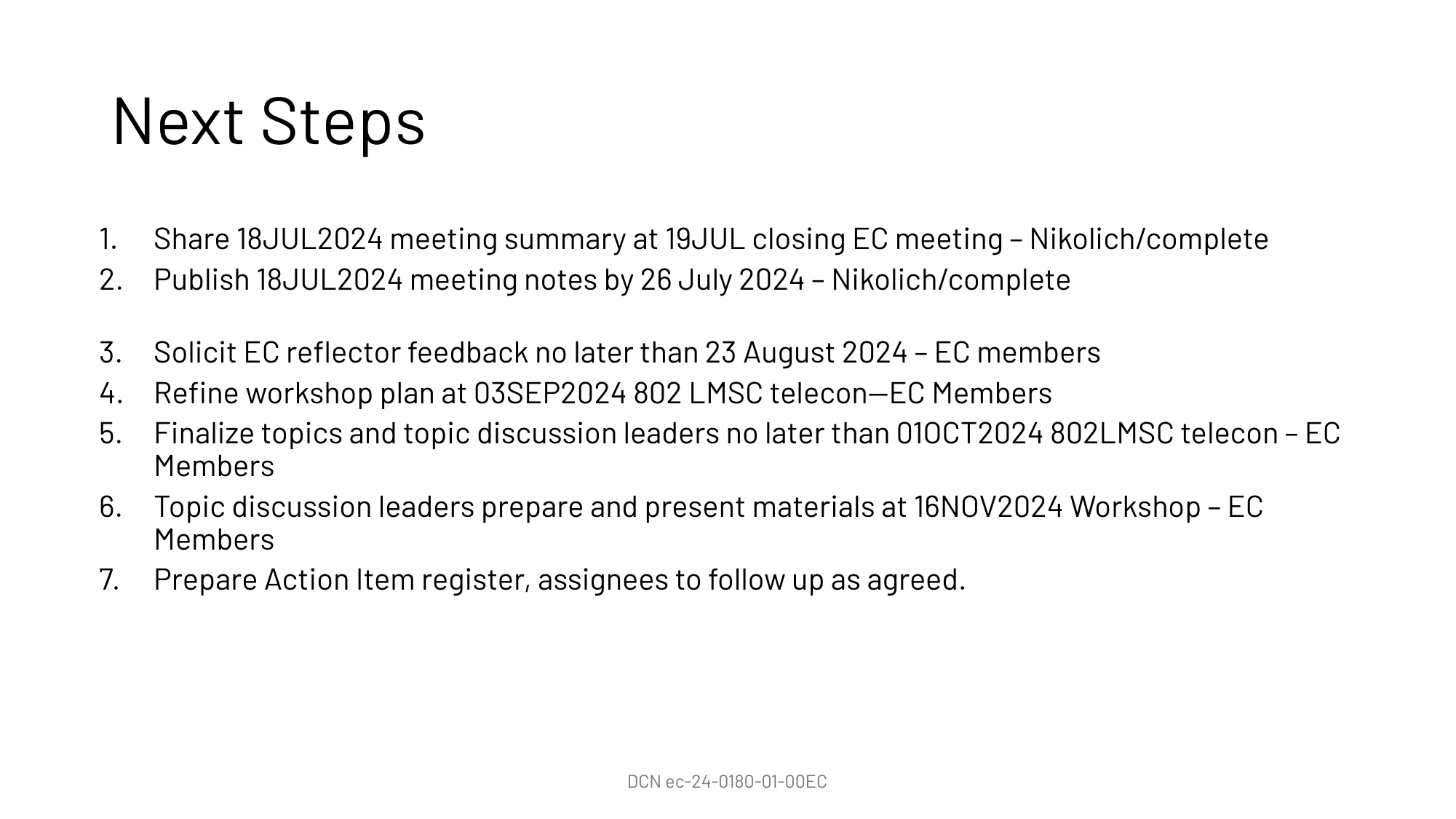

# Next Steps
Share 18JUL2024 meeting summary at 19JUL closing EC meeting – Nikolich/complete
Publish 18JUL2024 meeting notes by 26 July 2024 – Nikolich/complete
Solicit EC reflector feedback no later than 23 August 2024 – EC members
Refine workshop plan at 03SEP2024 802 LMSC telecon—EC Members
Finalize topics and topic discussion leaders no later than 01OCT2024 802LMSC telecon – EC Members
Topic discussion leaders prepare and present materials at 16NOV2024 Workshop – EC Members
Prepare Action Item register, assignees to follow up as agreed.
DCN ec-24-0180-01-00EC